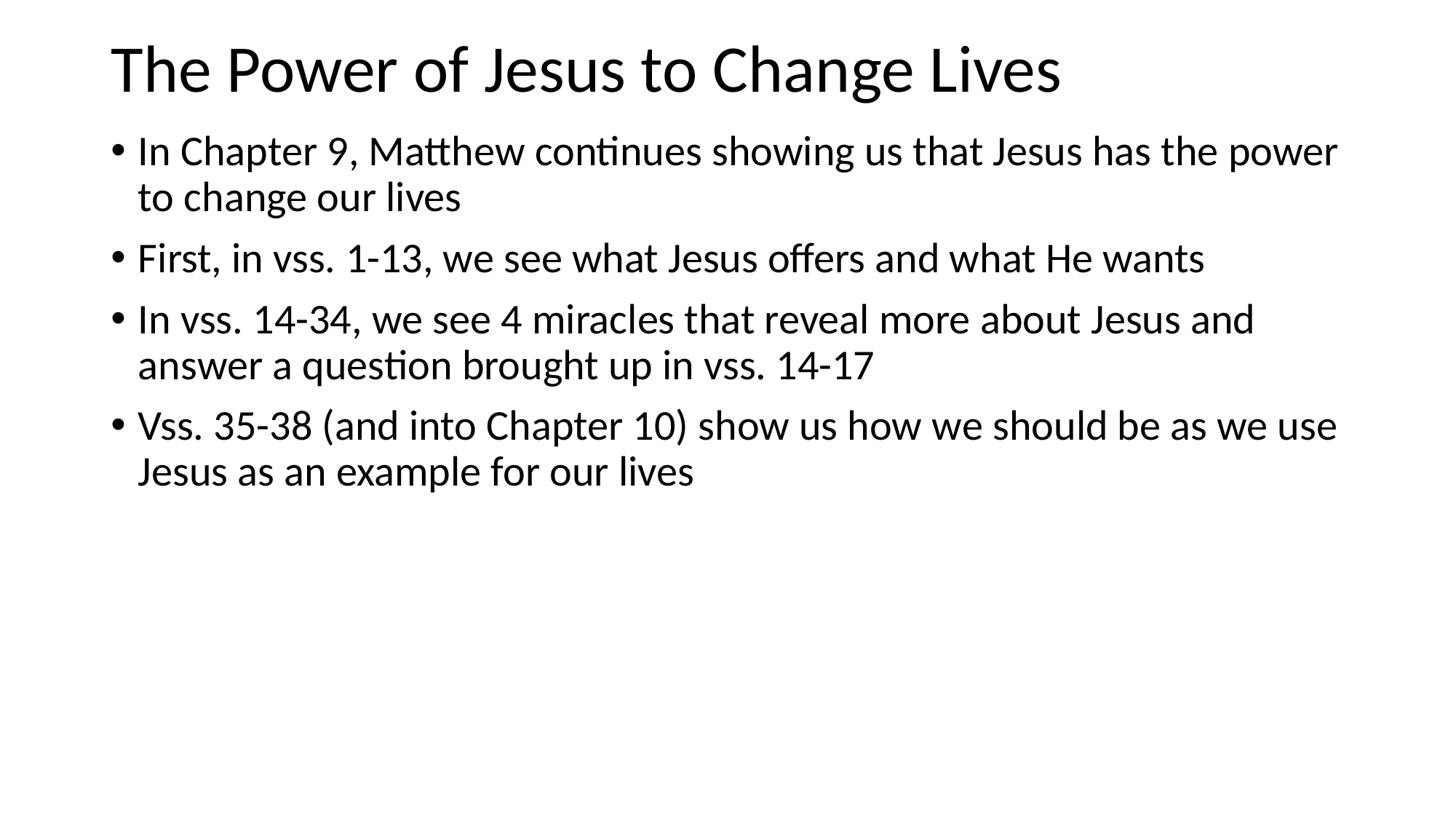

# The Power of Jesus to Change Lives
In Chapter 9, Matthew continues showing us that Jesus has the power to change our lives
First, in vss. 1-13, we see what Jesus offers and what He wants
In vss. 14-34, we see 4 miracles that reveal more about Jesus and answer a question brought up in vss. 14-17
Vss. 35-38 (and into Chapter 10) show us how we should be as we use Jesus as an example for our lives